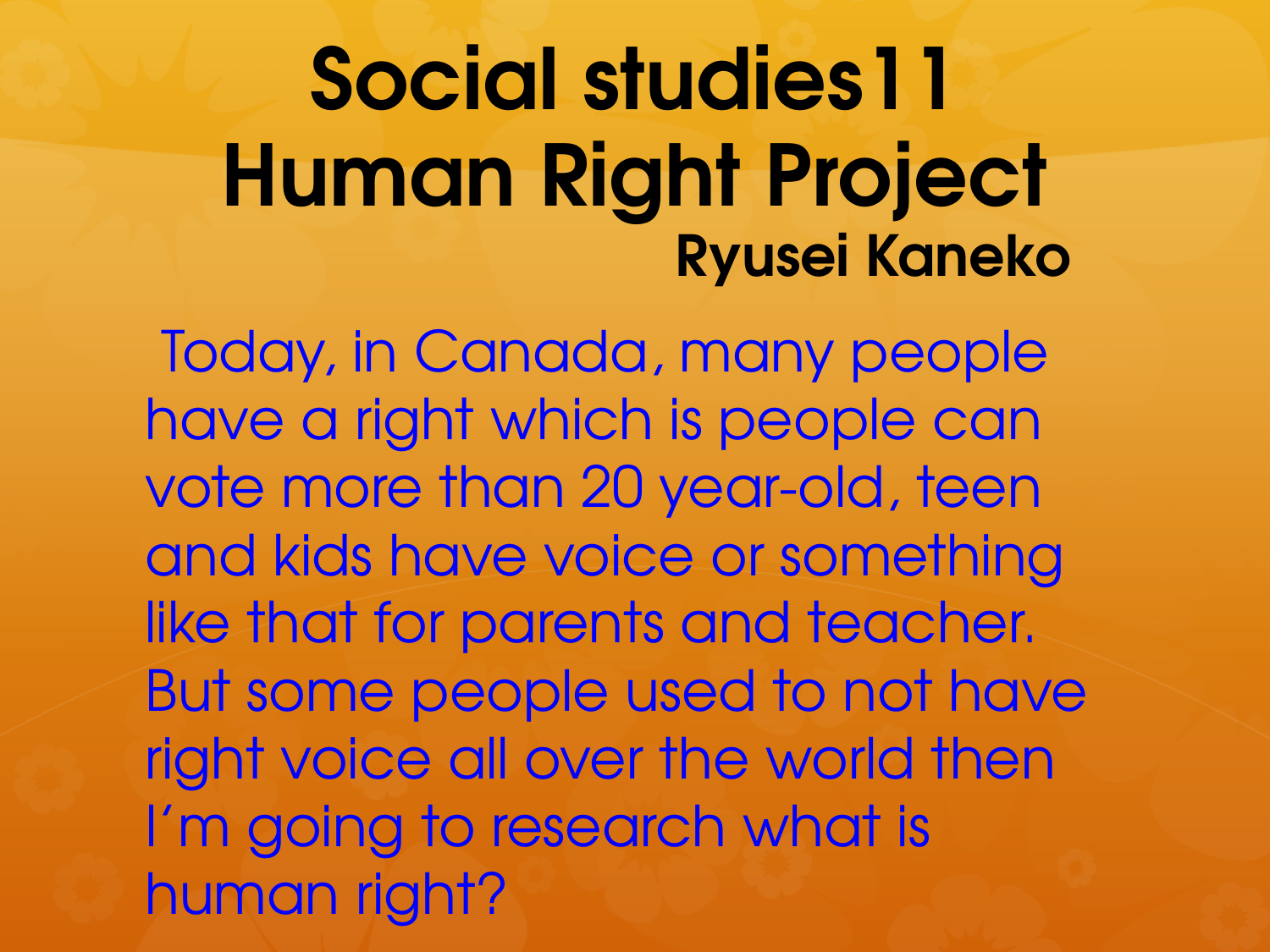

# Social studies11 Human Right Project Ryusei Kaneko
 Today, in Canada, many people have a right which is people can vote more than 20 year-old, teen and kids have voice or something like that for parents and teacher. But some people used to not have right voice all over the world then I’m going to research what is human right?